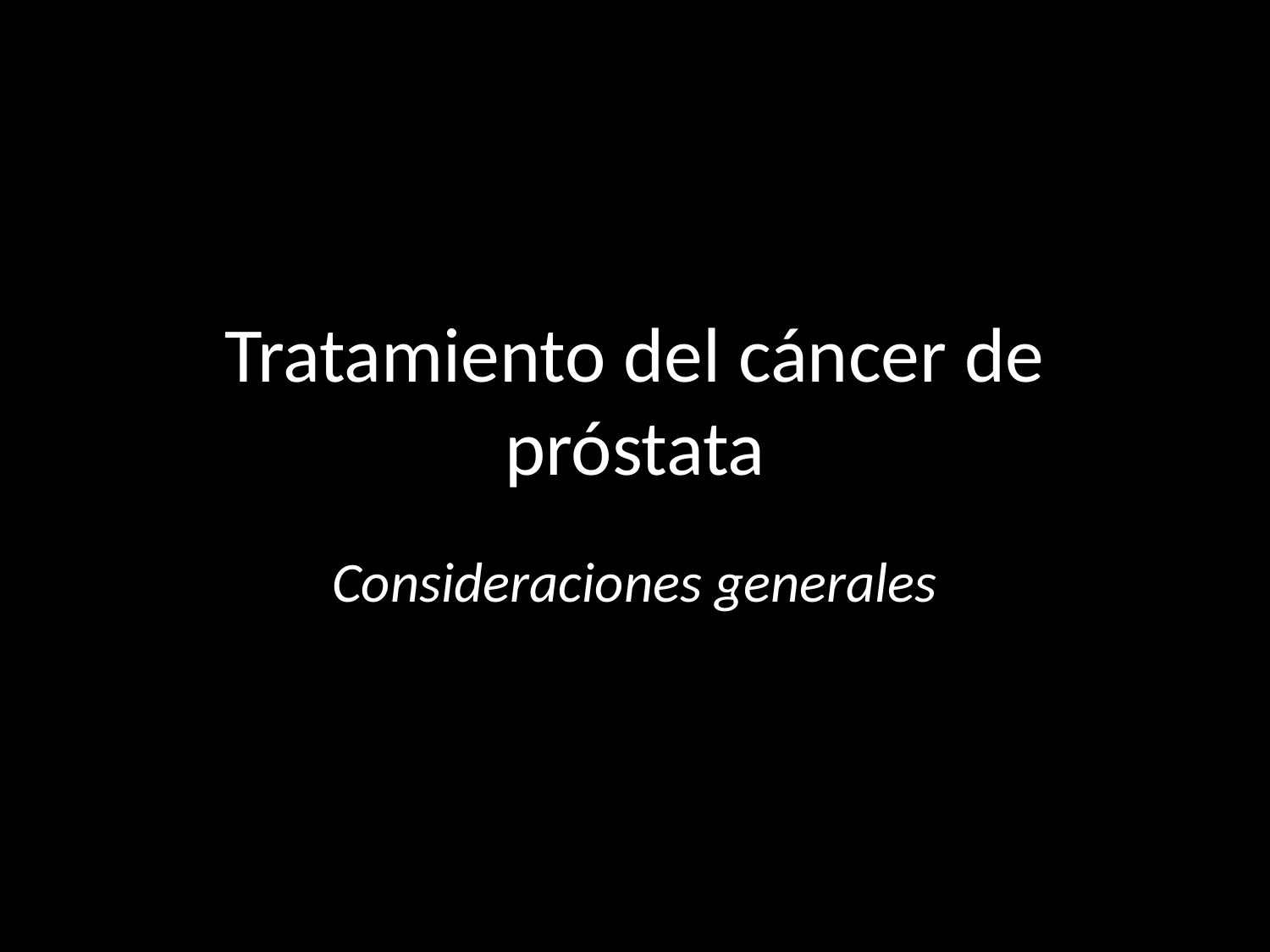

# Tratamiento del cáncer de próstata
Consideraciones generales